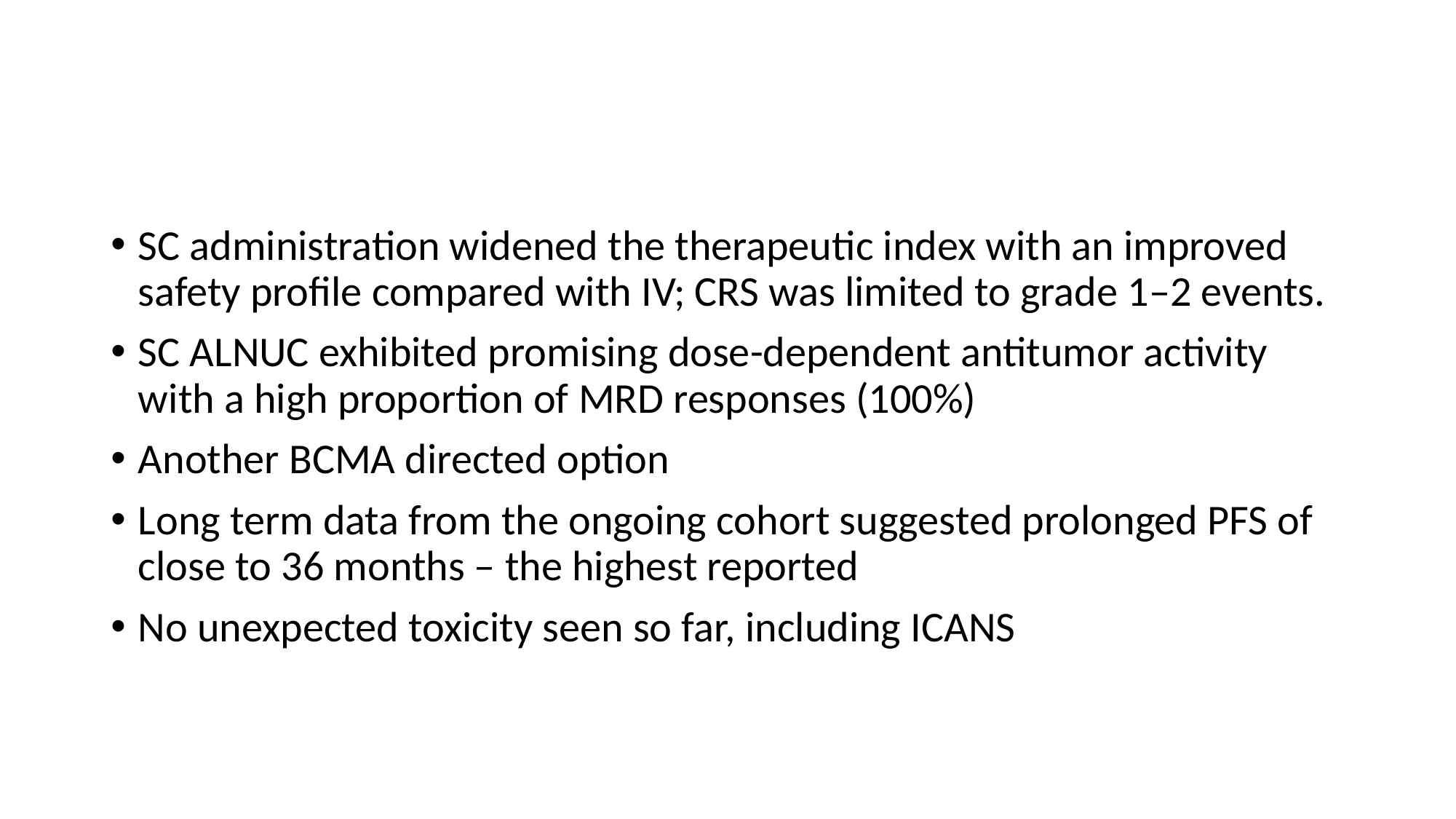

SC administration widened the therapeutic index with an improved safety profile compared with IV; CRS was limited to grade 1–2 events.
SC ALNUC exhibited promising dose-dependent antitumor activity with a high proportion of MRD responses (100%)
Another BCMA directed option
Long term data from the ongoing cohort suggested prolonged PFS of close to 36 months – the highest reported
No unexpected toxicity seen so far, including ICANS